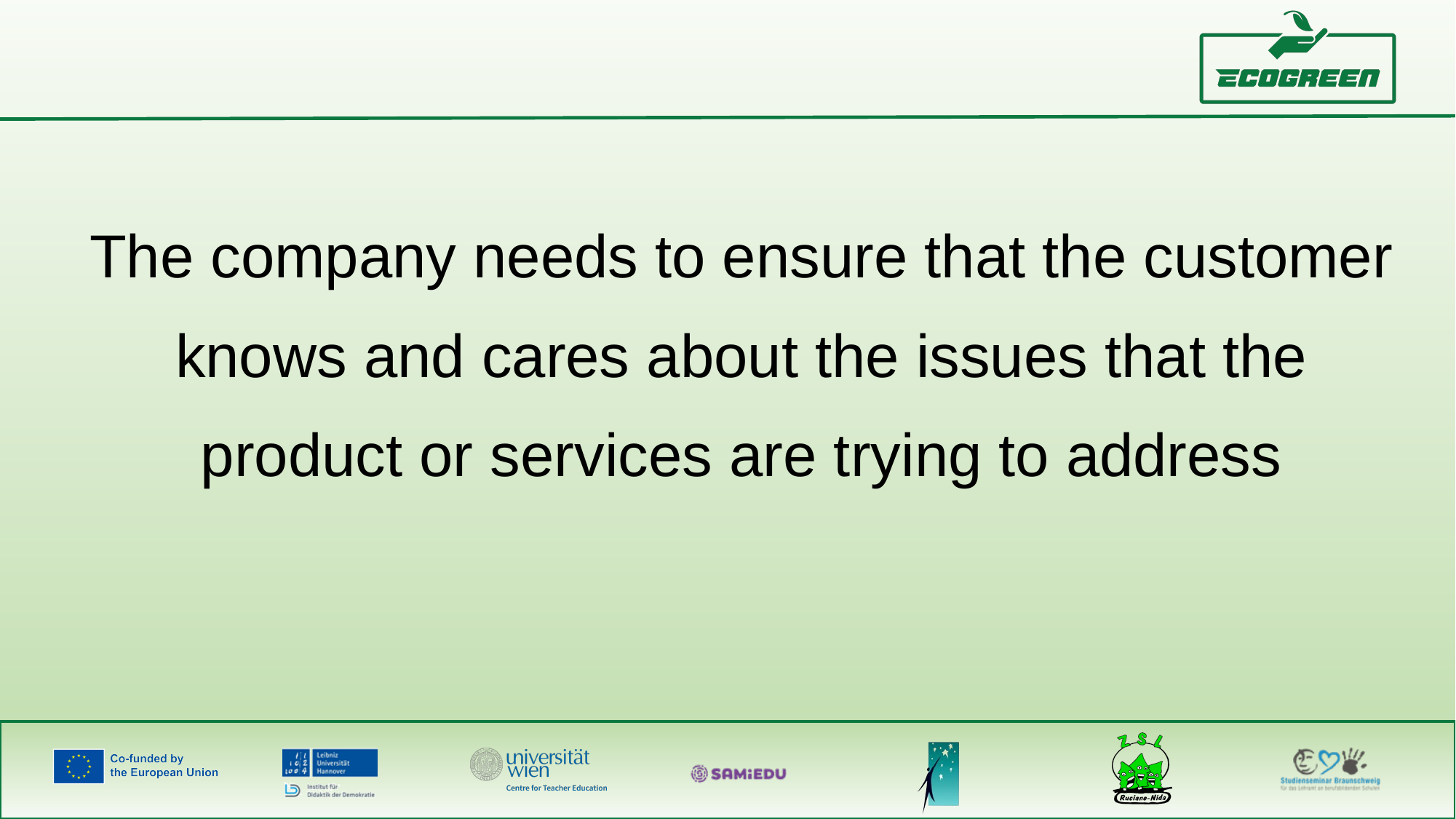

The company needs to ensure that the customer knows and cares about the issues that the product or services are trying to address